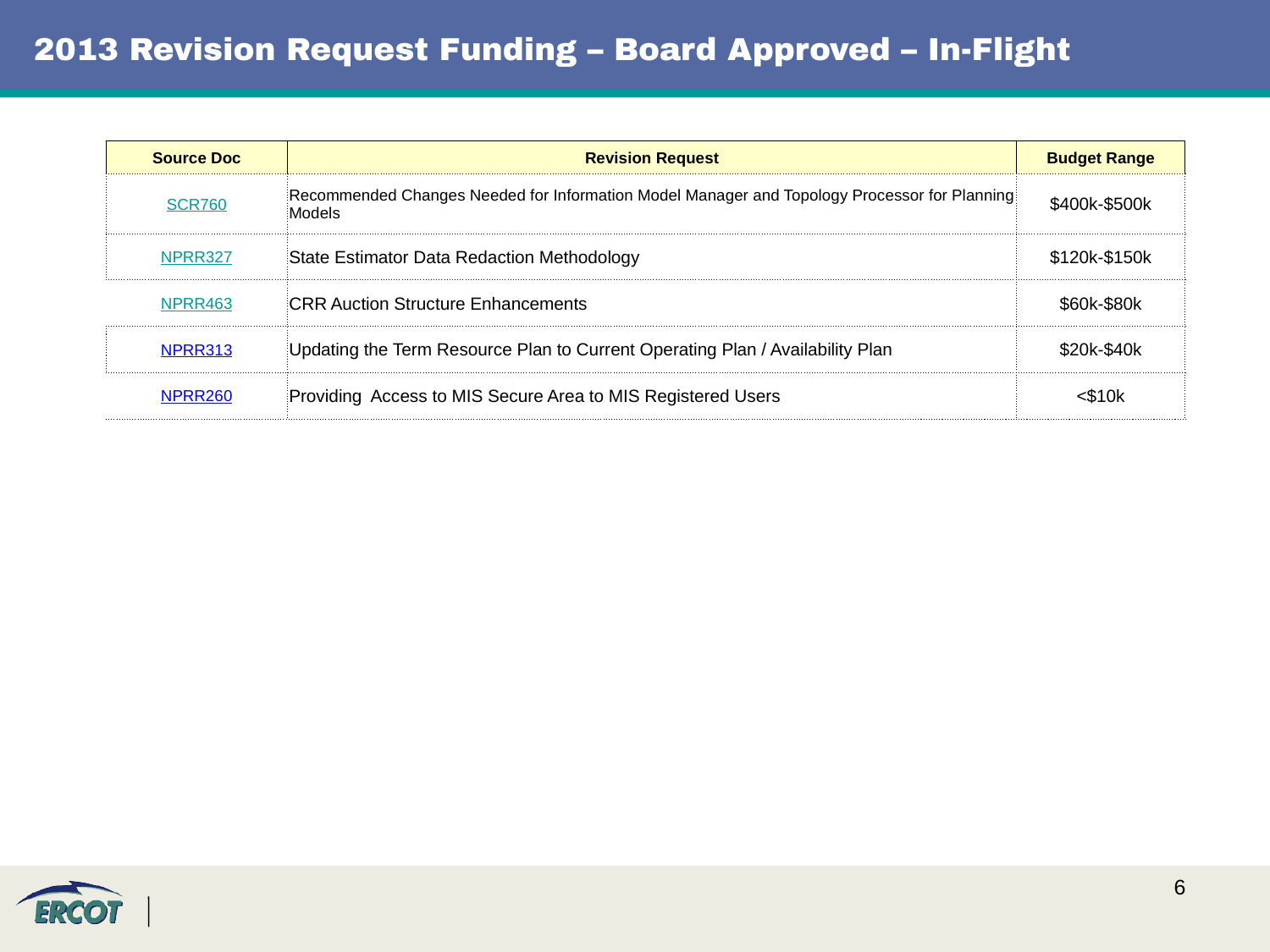

# 2013 Revision Request Funding – Board Approved – In-Flight
| Source Doc | Revision Request | Budget Range |
| --- | --- | --- |
| SCR760 | Recommended Changes Needed for Information Model Manager and Topology Processor for Planning Models | $400k-$500k |
| NPRR327 | State Estimator Data Redaction Methodology | $120k-$150k |
| NPRR463 | CRR Auction Structure Enhancements | $60k-$80k |
| NPRR313 | Updating the Term Resource Plan to Current Operating Plan / Availability Plan | $20k-$40k |
| NPRR260 | Providing Access to MIS Secure Area to MIS Registered Users | <$10k |